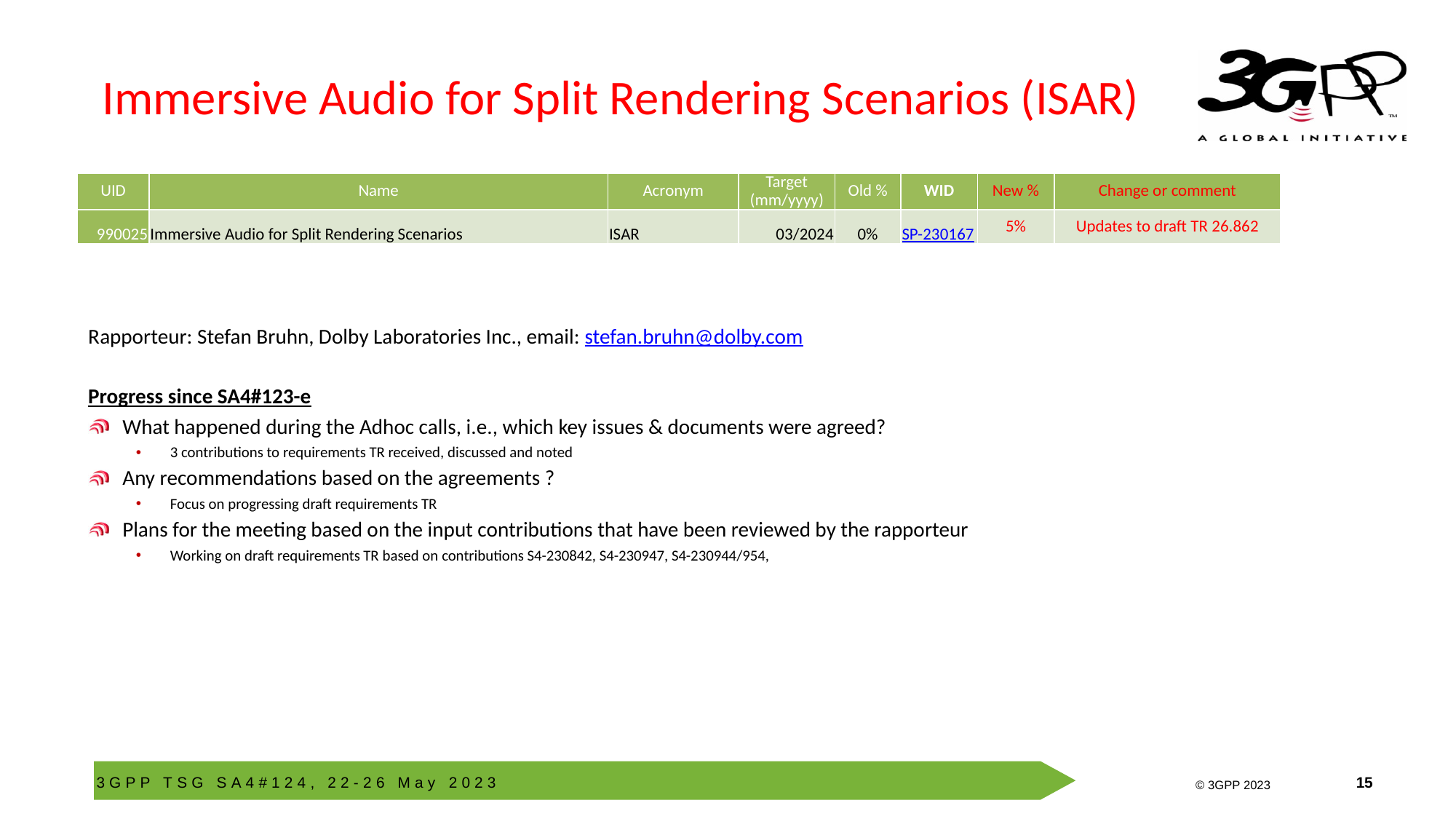

# Immersive Audio for Split Rendering Scenarios (ISAR)
| UID | Name | Acronym | Target (mm/yyyy) | Old % | WID | New % | Change or comment |
| --- | --- | --- | --- | --- | --- | --- | --- |
| 990025 | Immersive Audio for Split Rendering Scenarios | ISAR | 03/2024 | 0% | SP-230167 | 5% | Updates to draft TR 26.862 |
Rapporteur: Stefan Bruhn, Dolby Laboratories Inc., email: stefan.bruhn@dolby.com

Progress since SA4#123-e
What happened during the Adhoc calls, i.e., which key issues & documents were agreed?
3 contributions to requirements TR received, discussed and noted
Any recommendations based on the agreements ?
Focus on progressing draft requirements TR
Plans for the meeting based on the input contributions that have been reviewed by the rapporteur
Working on draft requirements TR based on contributions S4-230842, S4-230947, S4-230944/954,